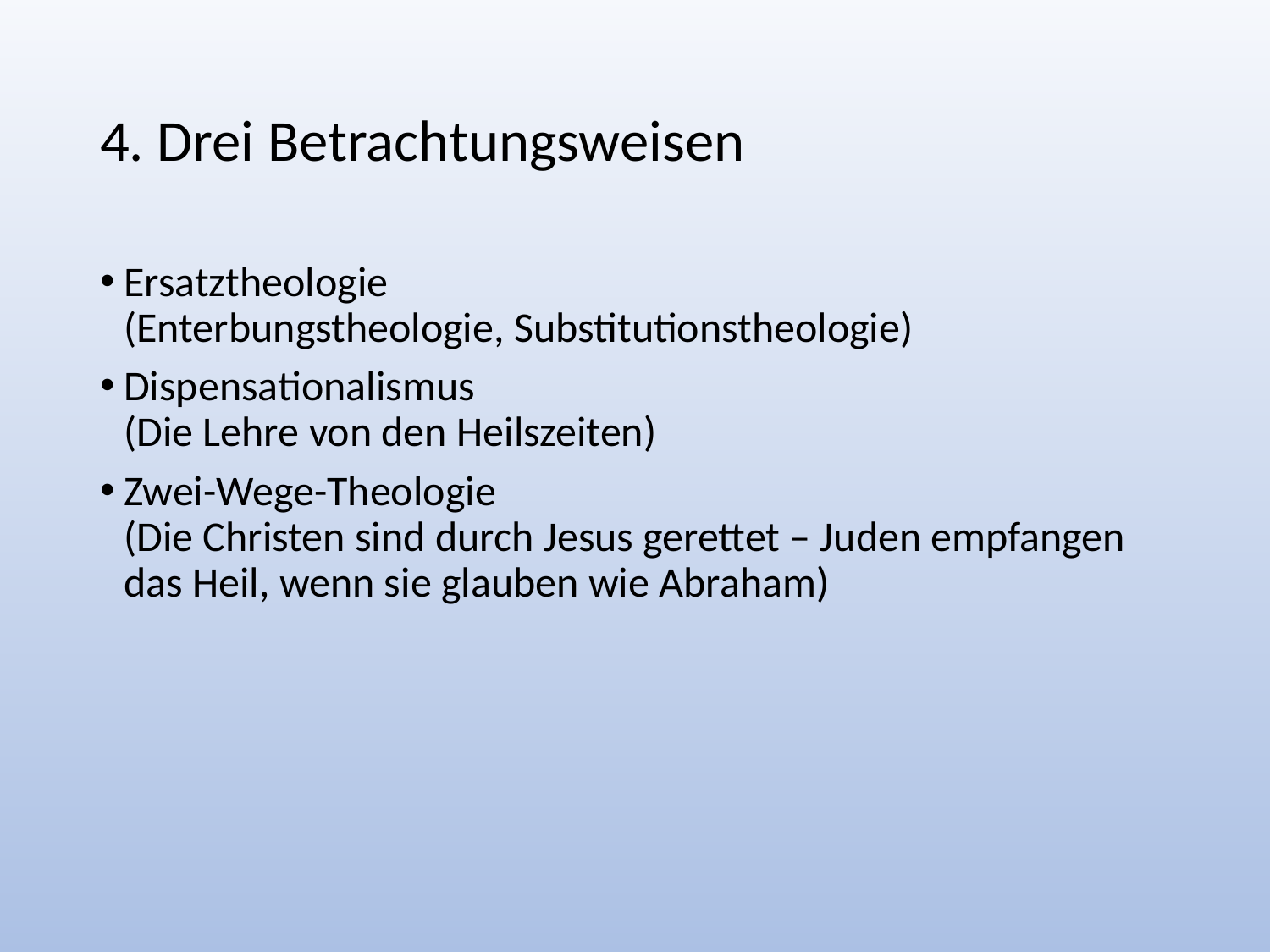

# 4. Drei Betrachtungsweisen
Ersatztheologie
(Enterbungstheologie, Substitutionstheologie)
Dispensationalismus
(Die Lehre von den Heilszeiten)
Zwei-Wege-Theologie
(Die Christen sind durch Jesus gerettet – Juden empfangen das Heil, wenn sie glauben wie Abraham)